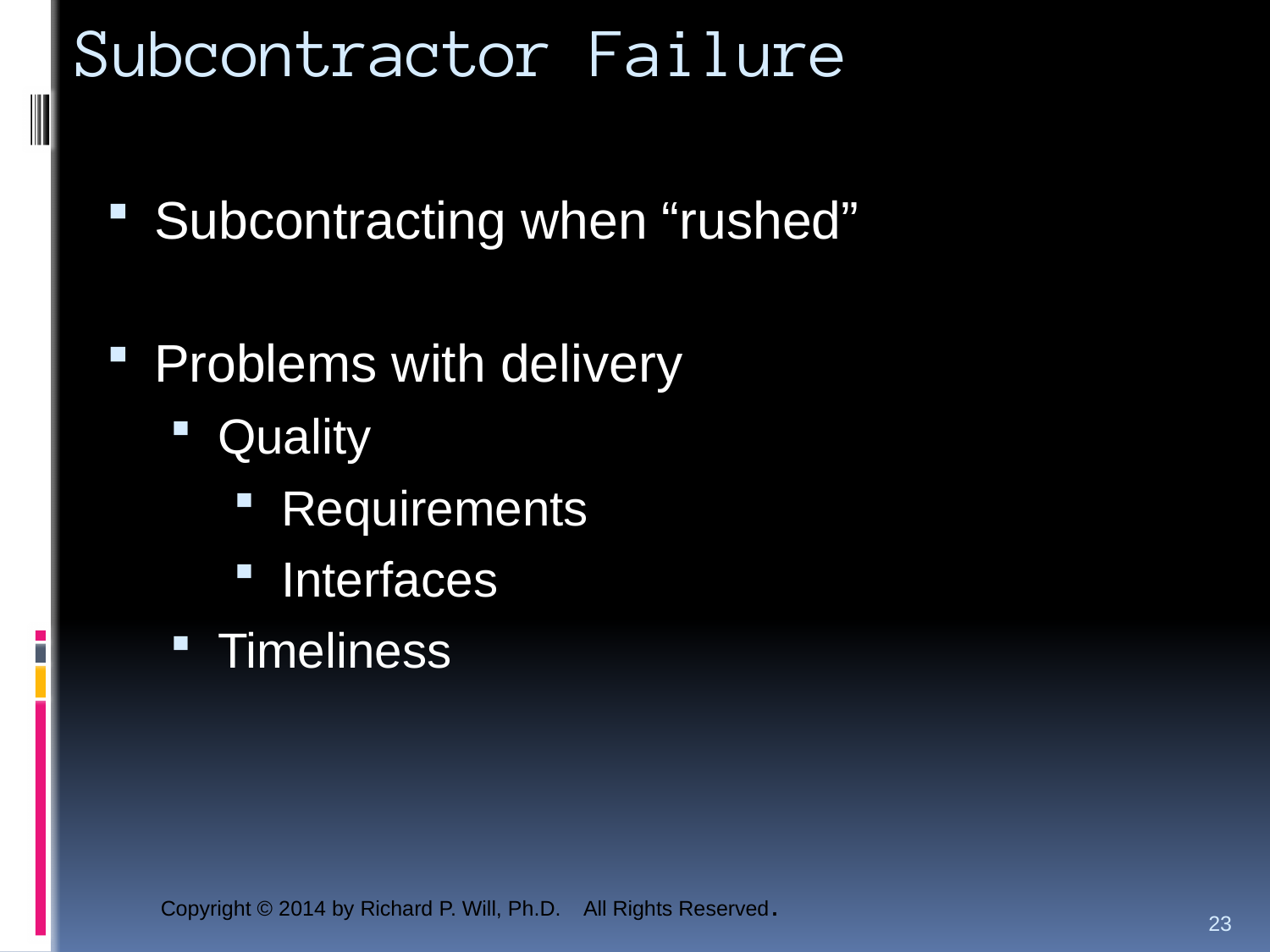

# Subcontractor Failure

Subcontracting when “rushed”

Problems with delivery
Quality
Requirements
Interfaces
Timeliness

23